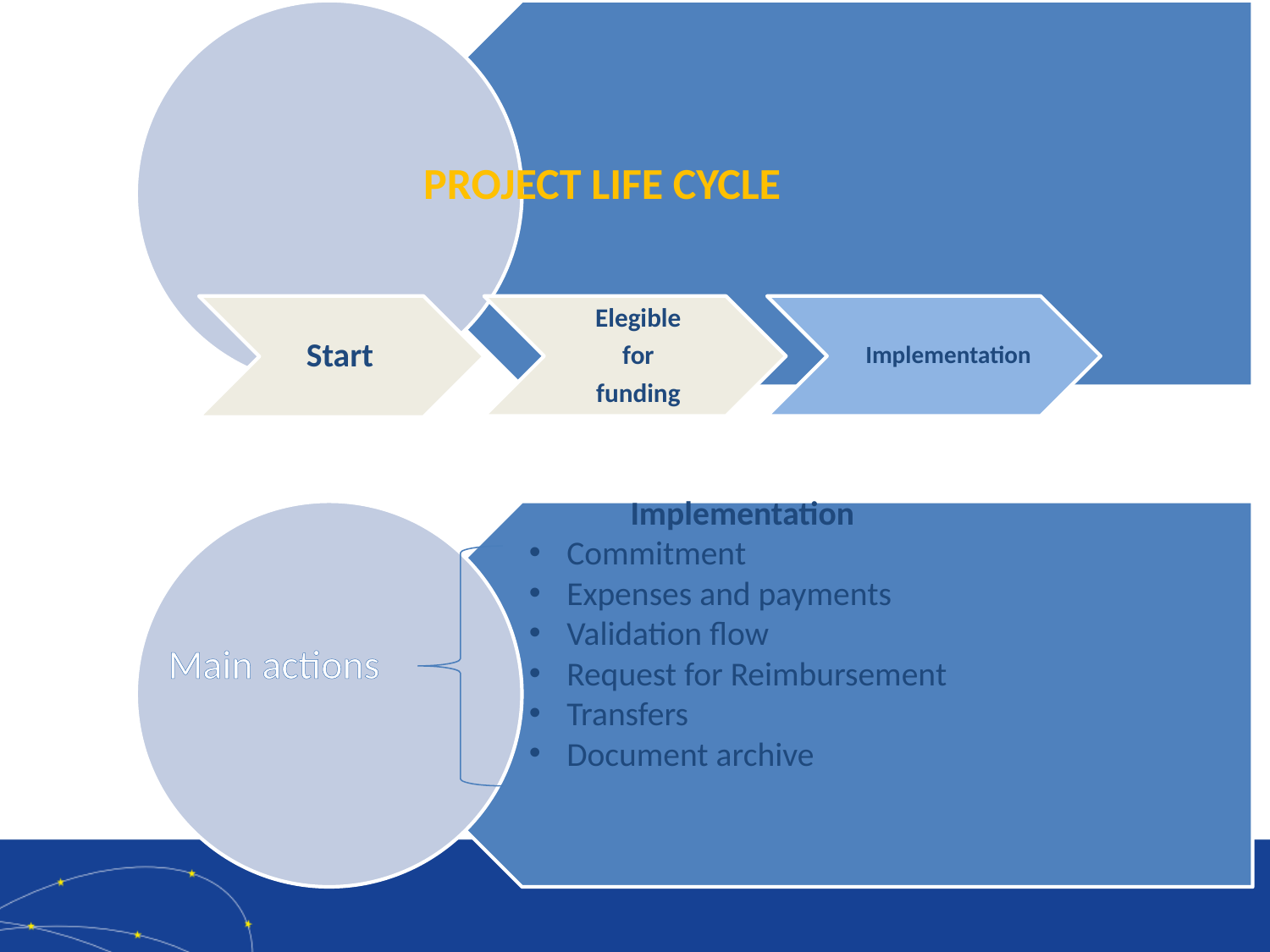

PROJECT LIFE CYCLE

Start

Elegible
for
funding

Implementation
	Implementation
 Commitment
 Expenses and payments
 Validation flow
 Request for Reimbursement
 Transfers
 Document archive

Main actions